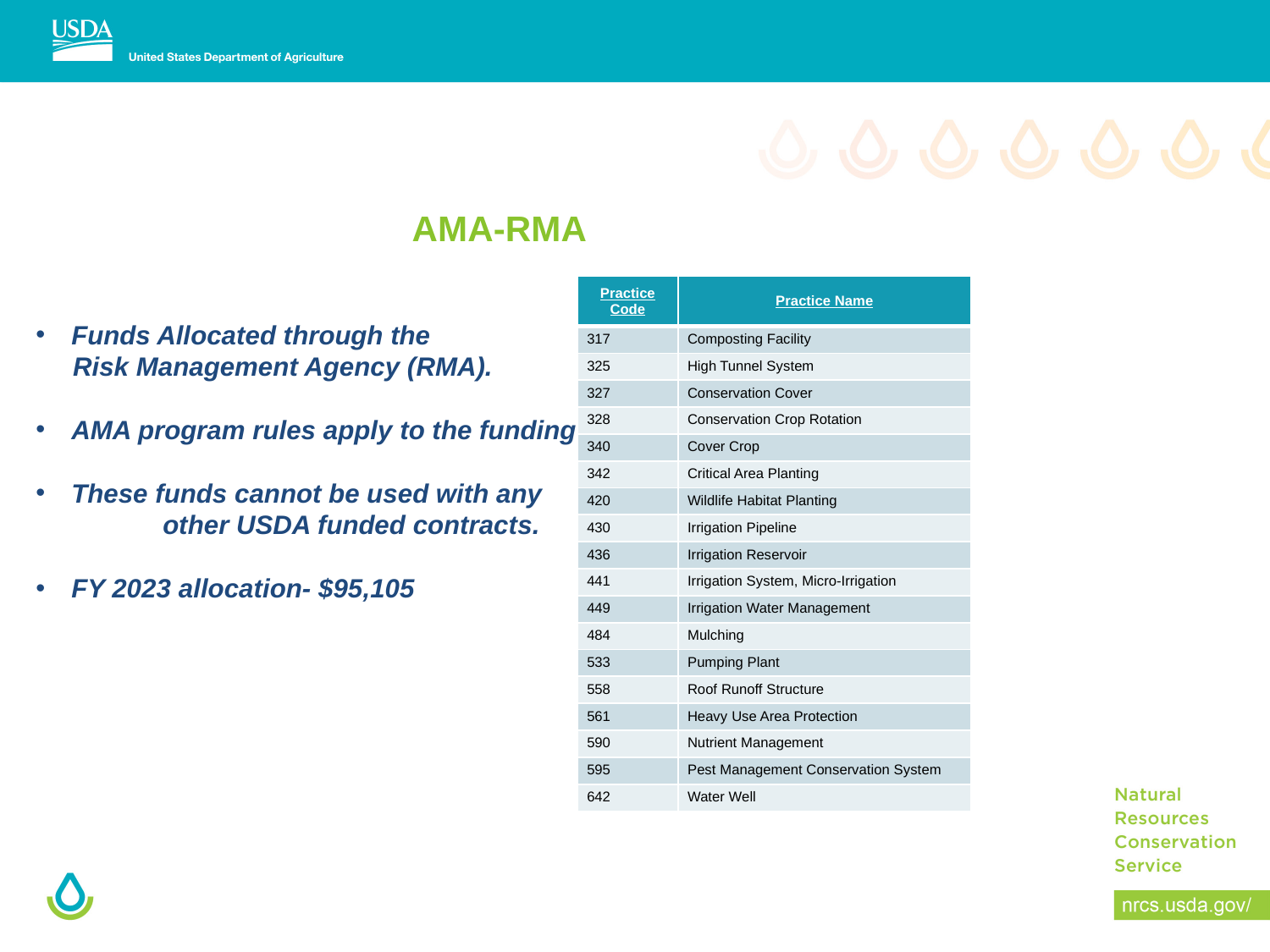

# AMA-RMA
| Practice Code | Practice Name |
| --- | --- |
| 317 | Composting Facility |
| 325 | High Tunnel System |
| 327 | Conservation Cover |
| 328 | Conservation Crop Rotation |
| 340 | Cover Crop |
| 342 | Critical Area Planting |
| 420 | Wildlife Habitat Planting |
| 430 | Irrigation Pipeline |
| 436 | Irrigation Reservoir |
| 441 | Irrigation System, Micro-Irrigation |
| 449 | Irrigation Water Management |
| 484 | Mulching |
| 533 | Pumping Plant |
| 558 | Roof Runoff Structure |
| 561 | Heavy Use Area Protection |
| 590 | Nutrient Management |
| 595 | Pest Management Conservation System |
| 642 | Water Well |
Funds Allocated through the
     Risk Management Agency (RMA).

AMA program rules apply to the funding

These funds cannot be used with any
	other USDA funded contracts.

FY 2023 allocation- $95,105